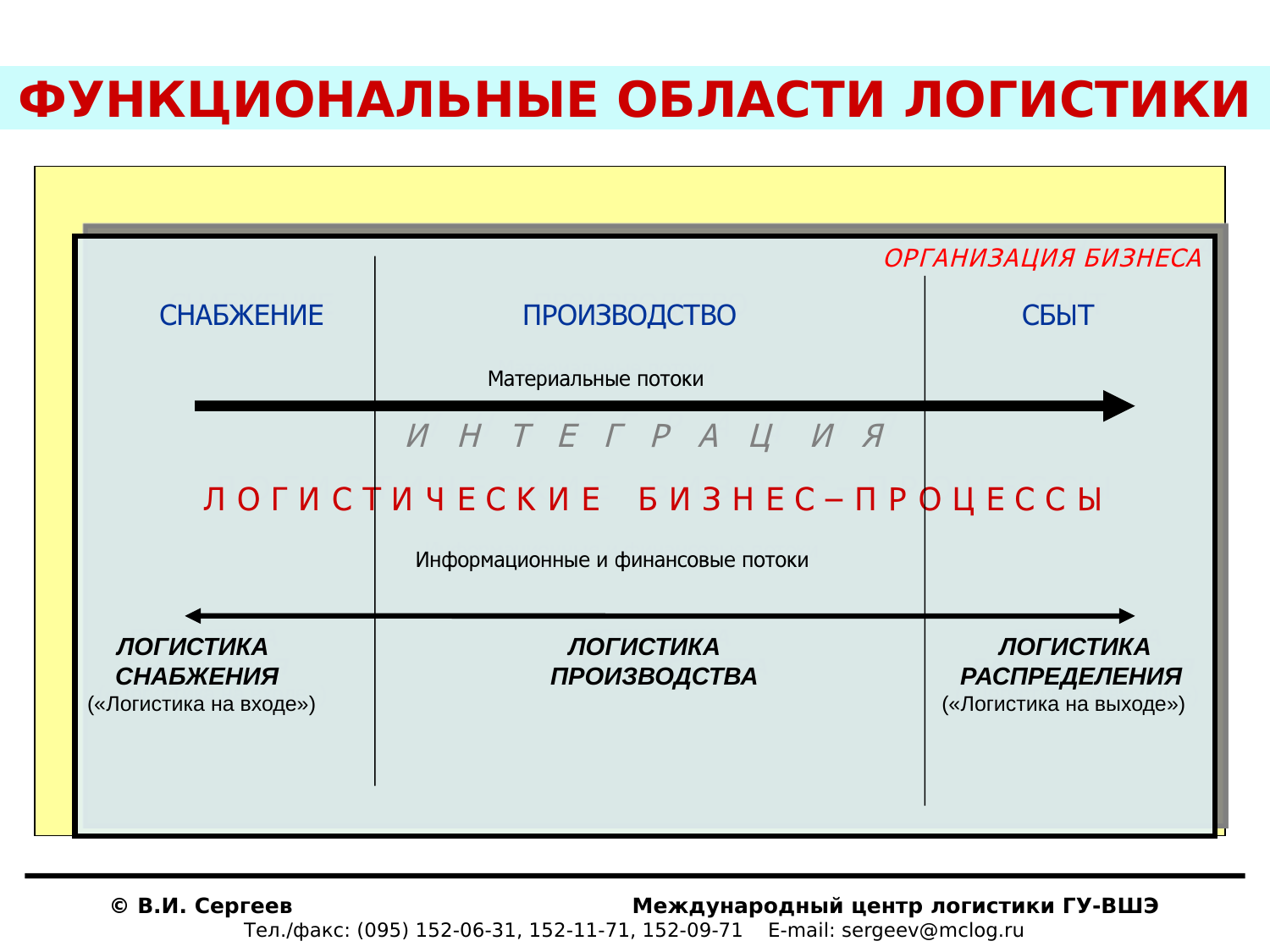

# ФУНКЦИОНАЛЬНЫЕ ОБЛАСТИ ЛОГИСТИКИ

ОРГАНИЗАЦИЯ БИЗНЕСА

           СНАБЖЕНИЕ                       ПРОИЗВОДСТВО                                 СБЫТ

                                                             Материальные потоки

И   Н   Т   Е   Г   Р   А   Ц    И   Я

   Л О Г И С Т И Ч Е С К И Е    Б И З Н Е С – П Р О Ц Е С С Ы

                                                  Информационные и финансовые потоки

     ЛОГИСТИКА                                           ЛОГИСТИКА                                        ЛОГИСТИКА
    СНАБЖЕНИЯ                                       ПРОИЗВОДСТВА                             РАСПРЕДЕЛЕНИЯ
(«Логистика на входе»)                                                                                                          («Логистика на выходе»)

© В.И. Сергеев                                              Международный центр логистики ГУ-ВШЭ
Тел./факс: (095) 152-06-31, 152-11-71, 152-09-71    E-mail: sergeev@mclog.ru